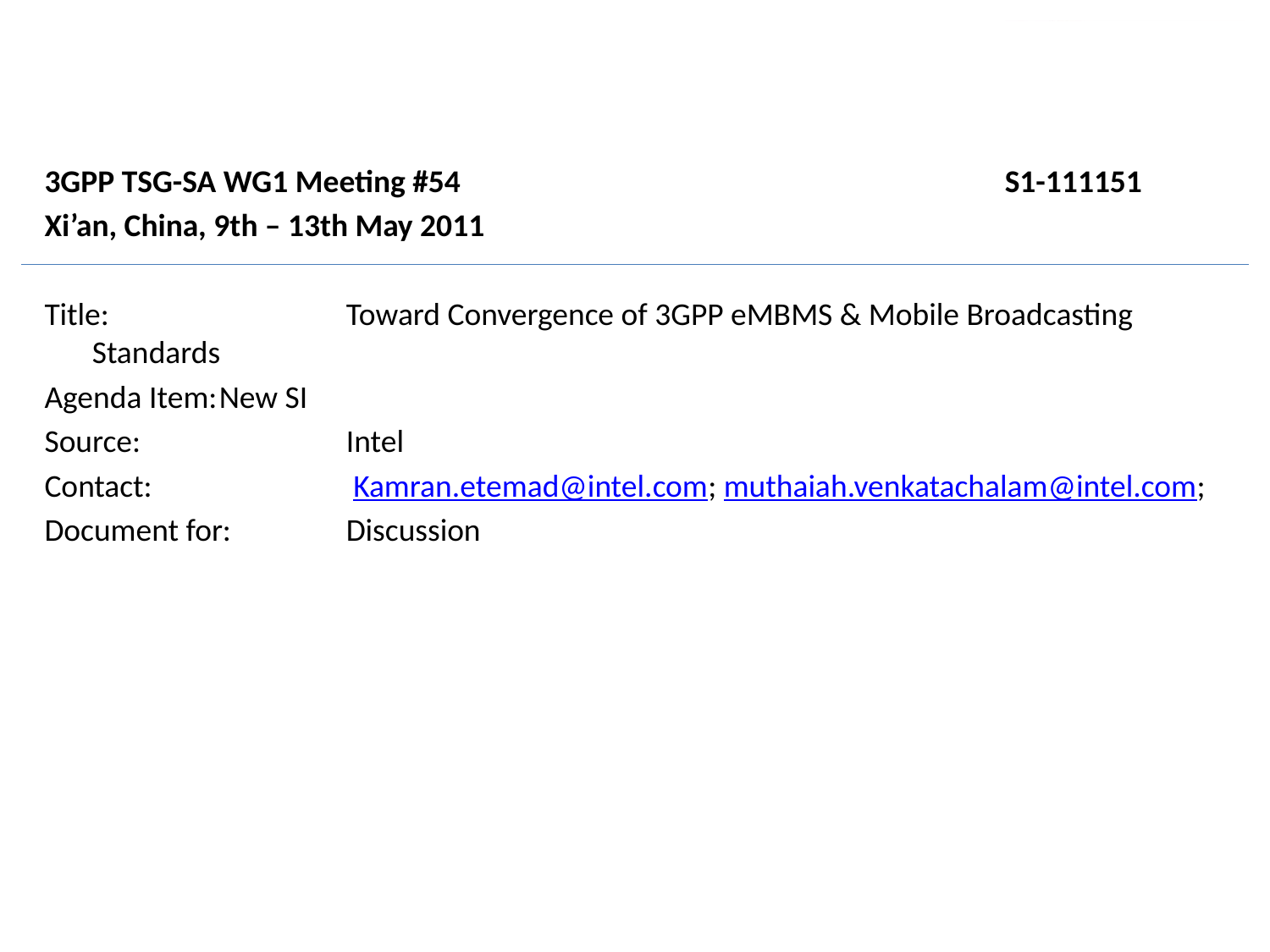

3GPP TSG-SA WG1 Meeting #54				                     S1-111151
Xi’an, China, 9th – 13th May 2011

Title:		Toward Convergence of 3GPP eMBMS & Mobile Broadcasting Standards
Agenda Item:	New SI
Source:		Intel
Contact:		 Kamran.etemad@intel.com; muthaiah.venkatachalam@intel.com;
Document for:   	Discussion